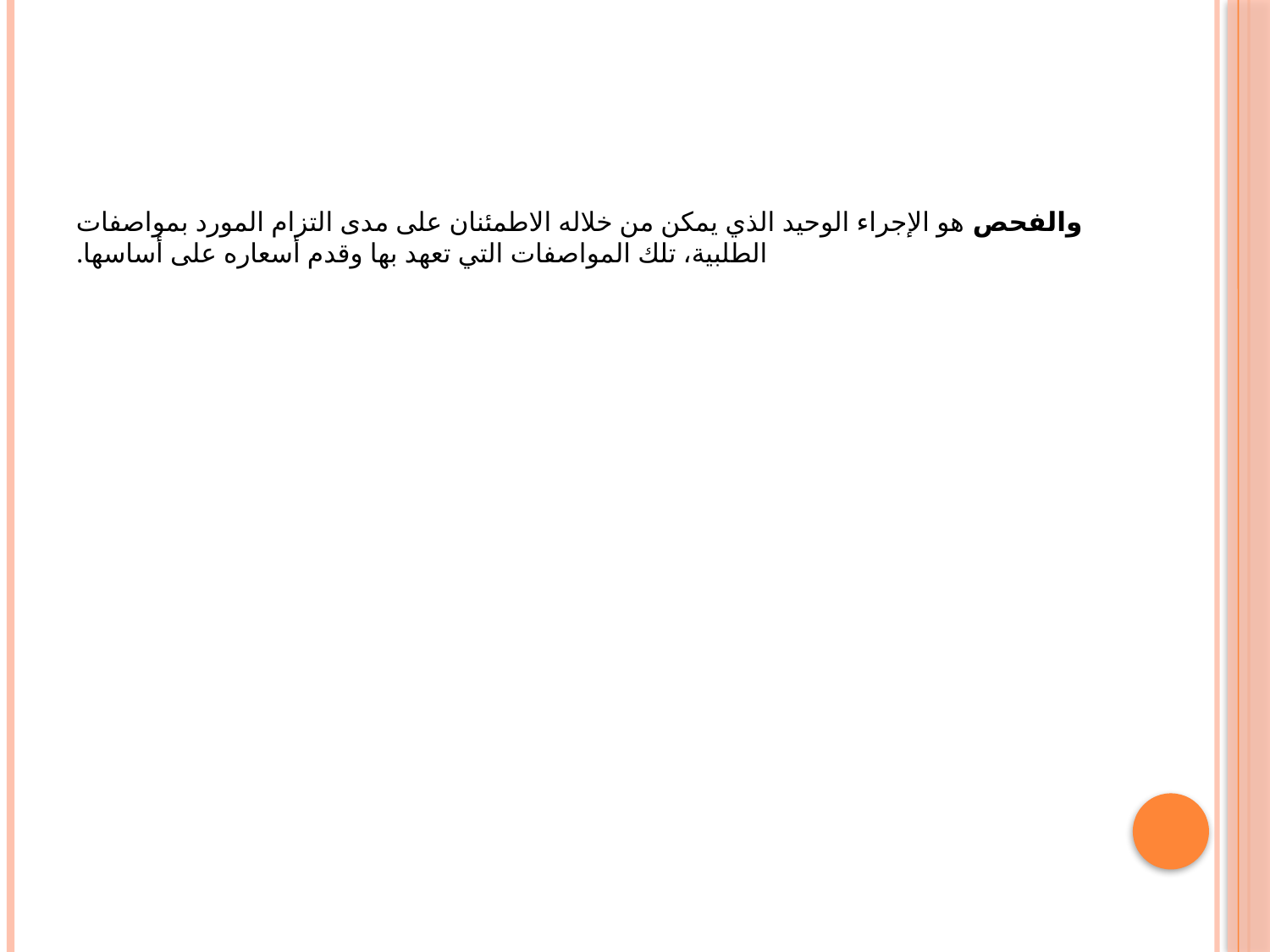

# والفحص هو الإجراء الوحيد الذي يمكن من خلاله الاطمئنان على مدى التزام المورد بمواصفات الطلبية، تلك المواصفات التي تعهد بها وقدم أسعاره على أساسها.